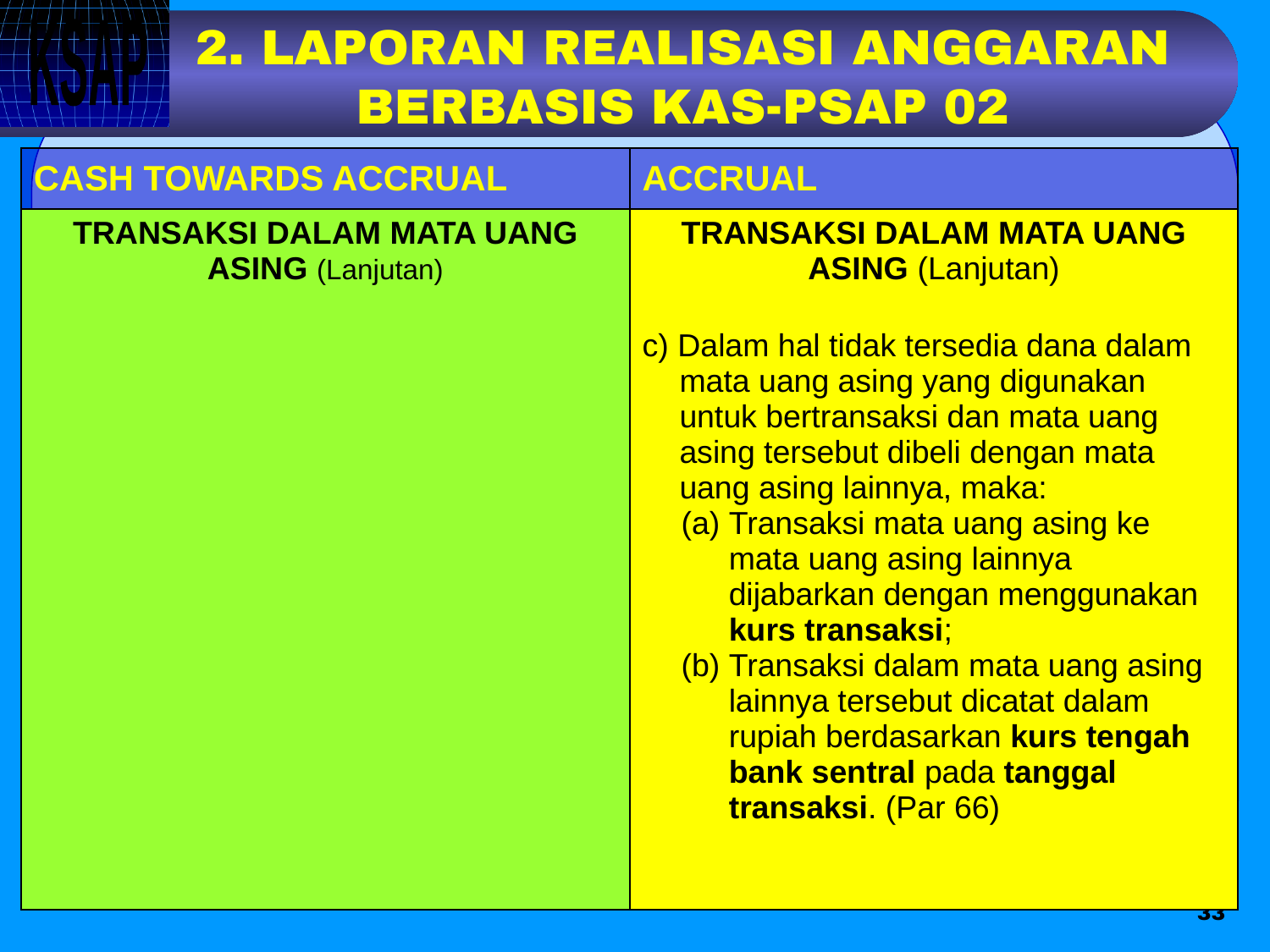

# 2. LAPORAN REALISASI ANGGARAN BERBASIS KAS-PSAP 02
| CASH TOWARDS ACCRUAL | ACCRUAL |
| --- | --- |
| TRANSAKSI DALAM MATA UANG ASING (Lanjutan) | TRANSAKSI DALAM MATA UANG ASING (Lanjutan) c) Dalam hal tidak tersedia dana dalam mata uang asing yang digunakan untuk bertransaksi dan mata uang asing tersebut dibeli dengan mata uang asing lainnya, maka: Transaksi mata uang asing ke mata uang asing lainnya dijabarkan dengan menggunakan kurs transaksi; Transaksi dalam mata uang asing lainnya tersebut dicatat dalam rupiah berdasarkan kurs tengah bank sentral pada tanggal transaksi. (Par 66) |
33